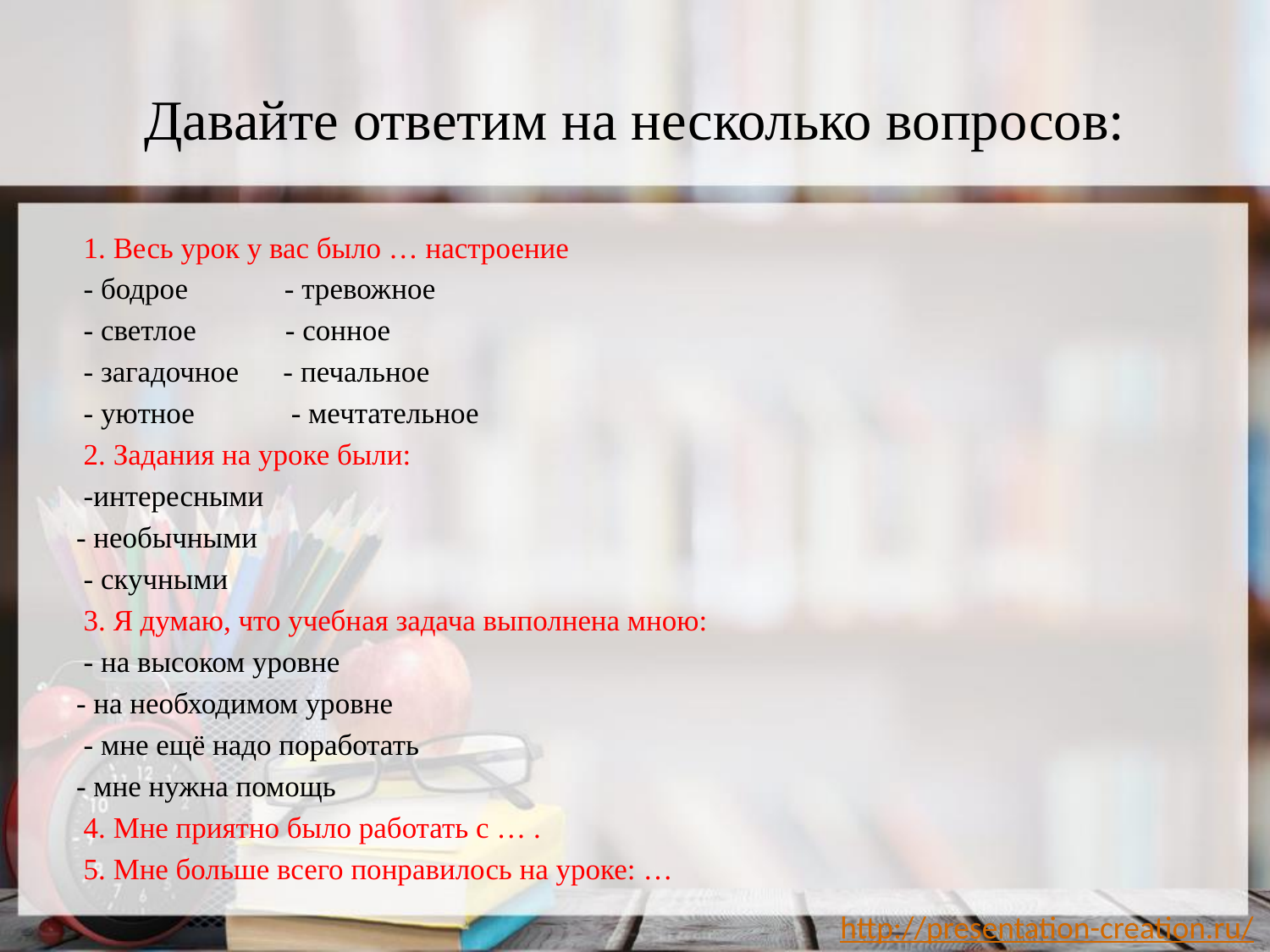

# Давайте ответим на несколько вопросов:
 1. Весь урок у вас было … настроение
 - бодрое             - тревожное
 - светлое            - сонное
 - загадочное      - печальное
 - уютное             - мечтательное
 2. Задания на уроке были:
 -интересными
- необычными
 - скучными
 3. Я думаю, что учебная задача выполнена мною:
 - на высоком уровне
- на необходимом уровне
 - мне ещё надо поработать
- мне нужна помощь
 4. Мне приятно было работать с … .
 5. Мне больше всего понравилось на уроке: …